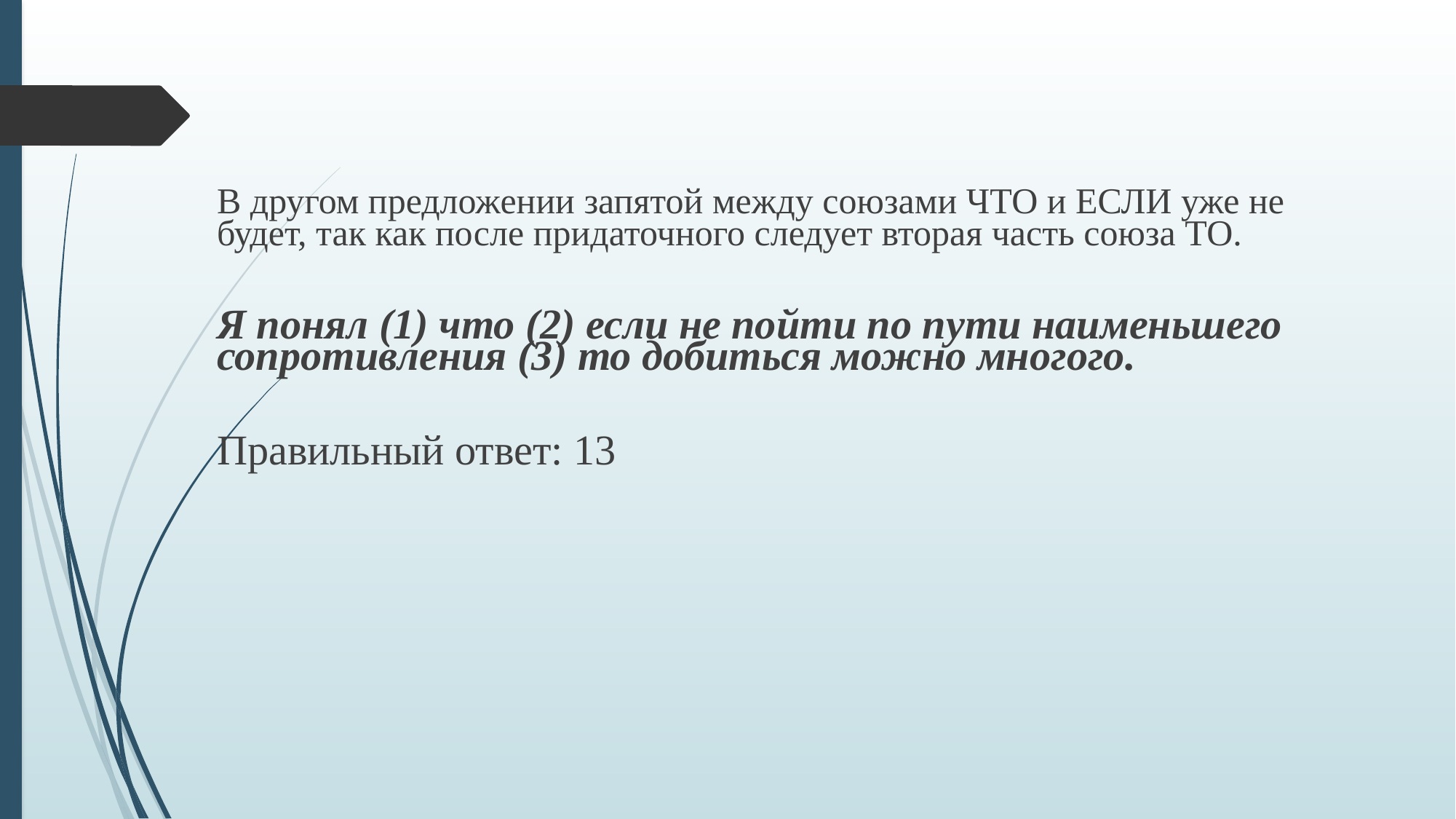

В другом предложении запятой между союзами ЧТО и ЕСЛИ уже не будет, так как после придаточного следует вторая часть союза ТО.

Я понял (1) что (2) если не пойти по пути наименьшего сопротивления (3) то добиться можно многого.

Правильный ответ: 13